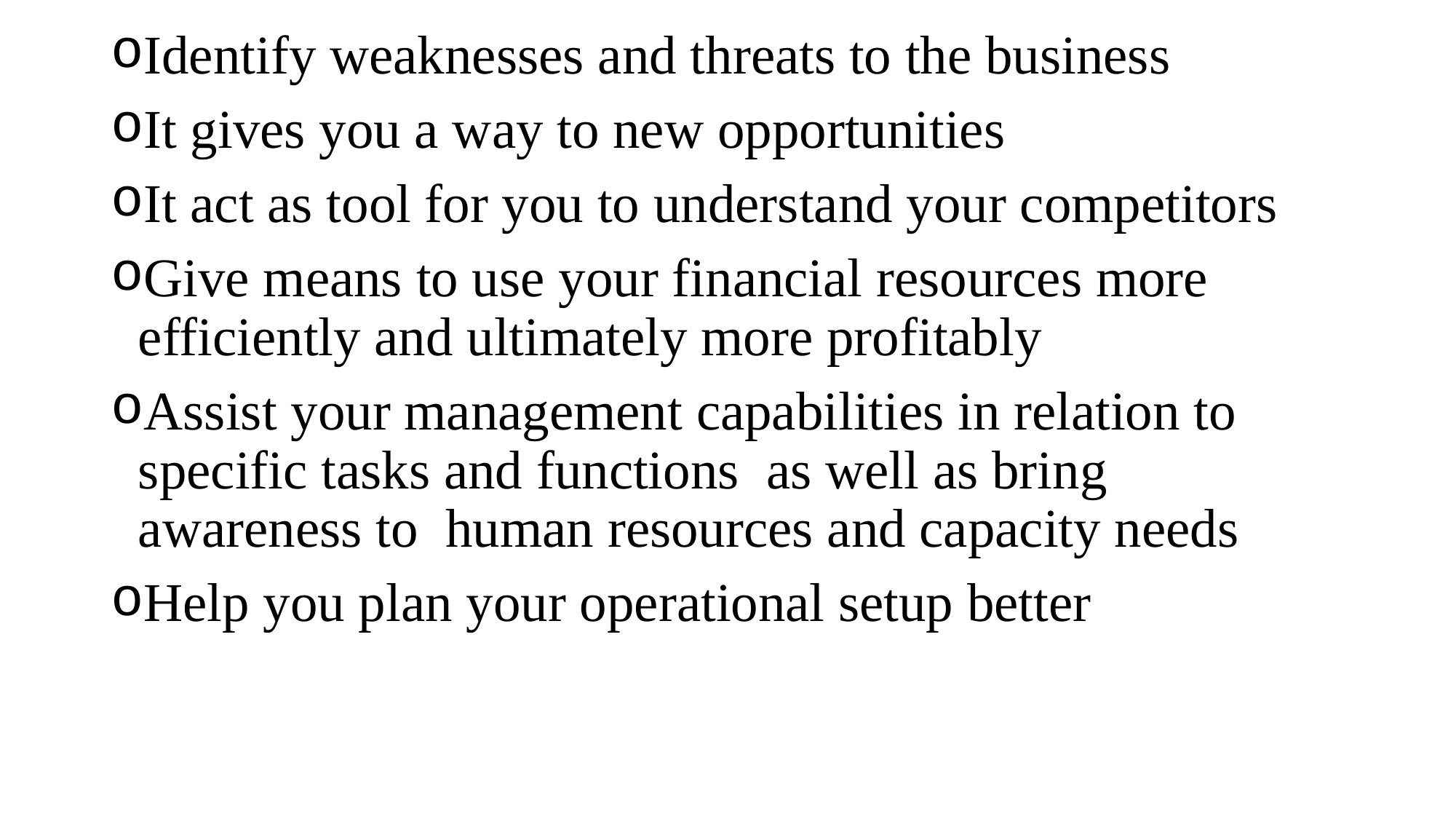

#
Identify weaknesses and threats to the business
It gives you a way to new opportunities
It act as tool for you to understand your competitors
Give means to use your financial resources more efficiently and ultimately more profitably
Assist your management capabilities in relation to specific tasks and functions  as well as bring  awareness to  human resources and capacity needs
Help you plan your operational setup better